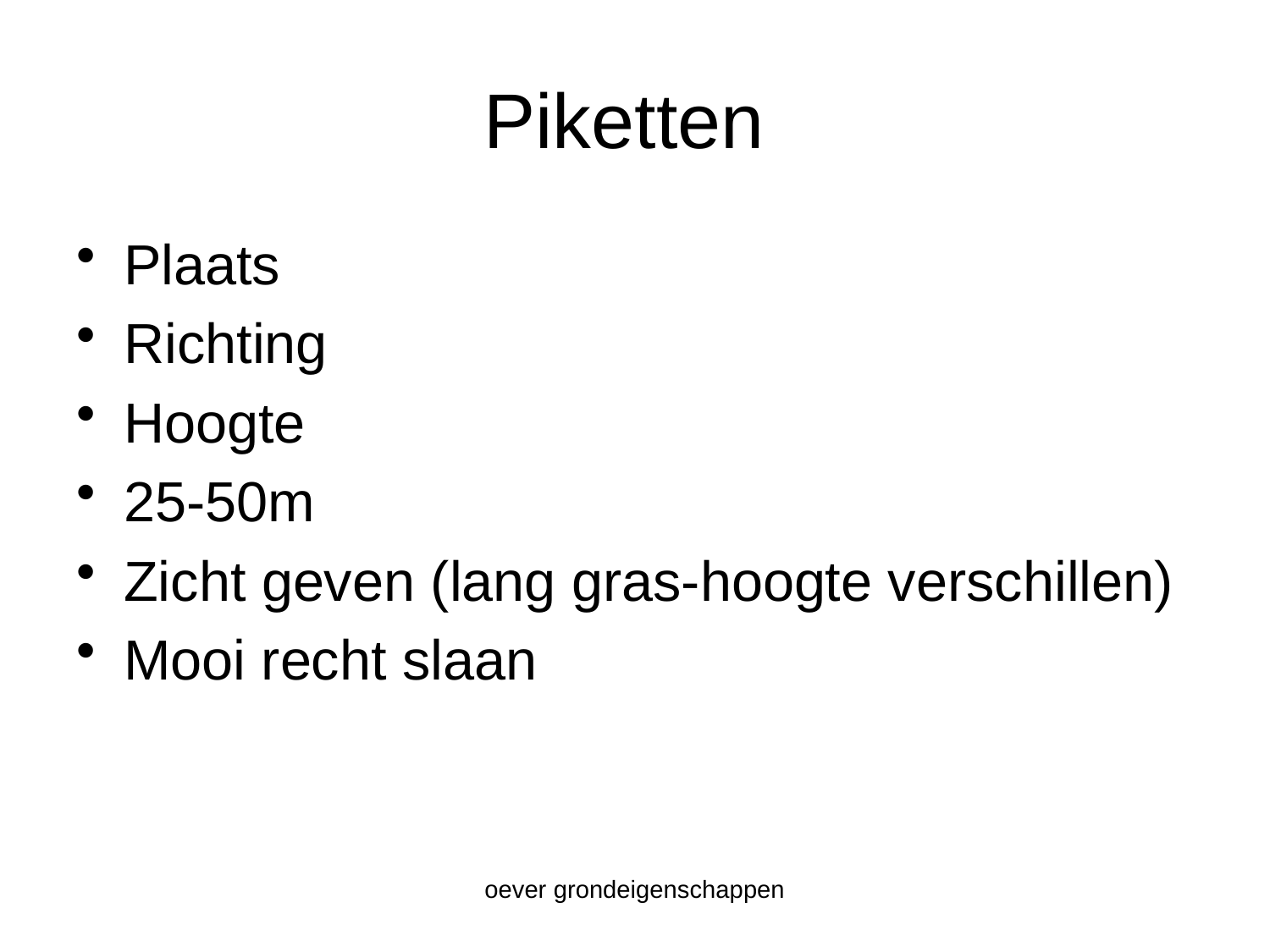

# Piketten
Plaats
Richting
Hoogte
25-50m
Zicht geven (lang gras-hoogte verschillen)
Mooi recht slaan
oever grondeigenschappen